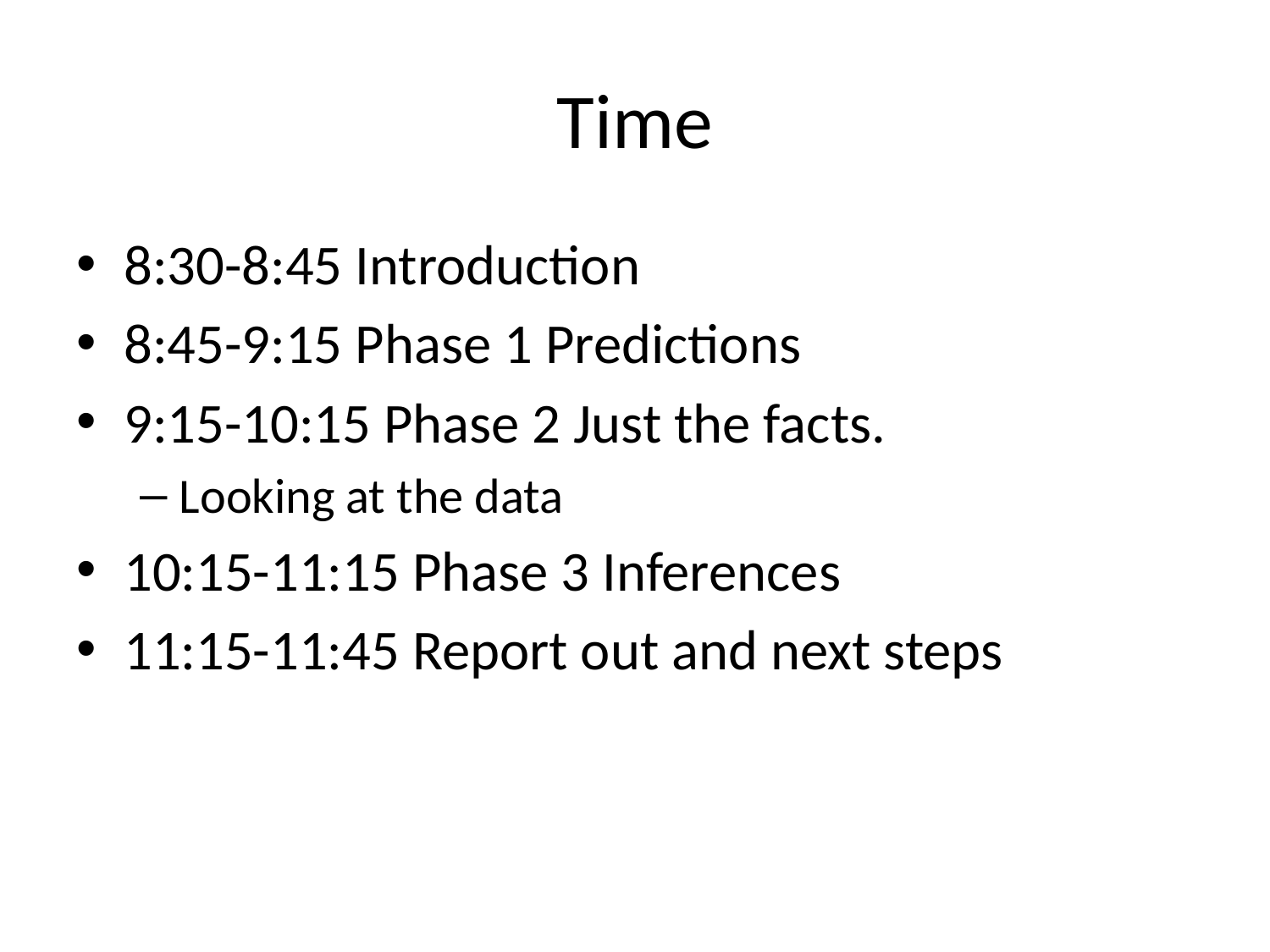

# Time
8:30-8:45 Introduction
8:45-9:15 Phase 1 Predictions
9:15-10:15 Phase 2 Just the facts.
Looking at the data
10:15-11:15 Phase 3 Inferences
11:15-11:45 Report out and next steps